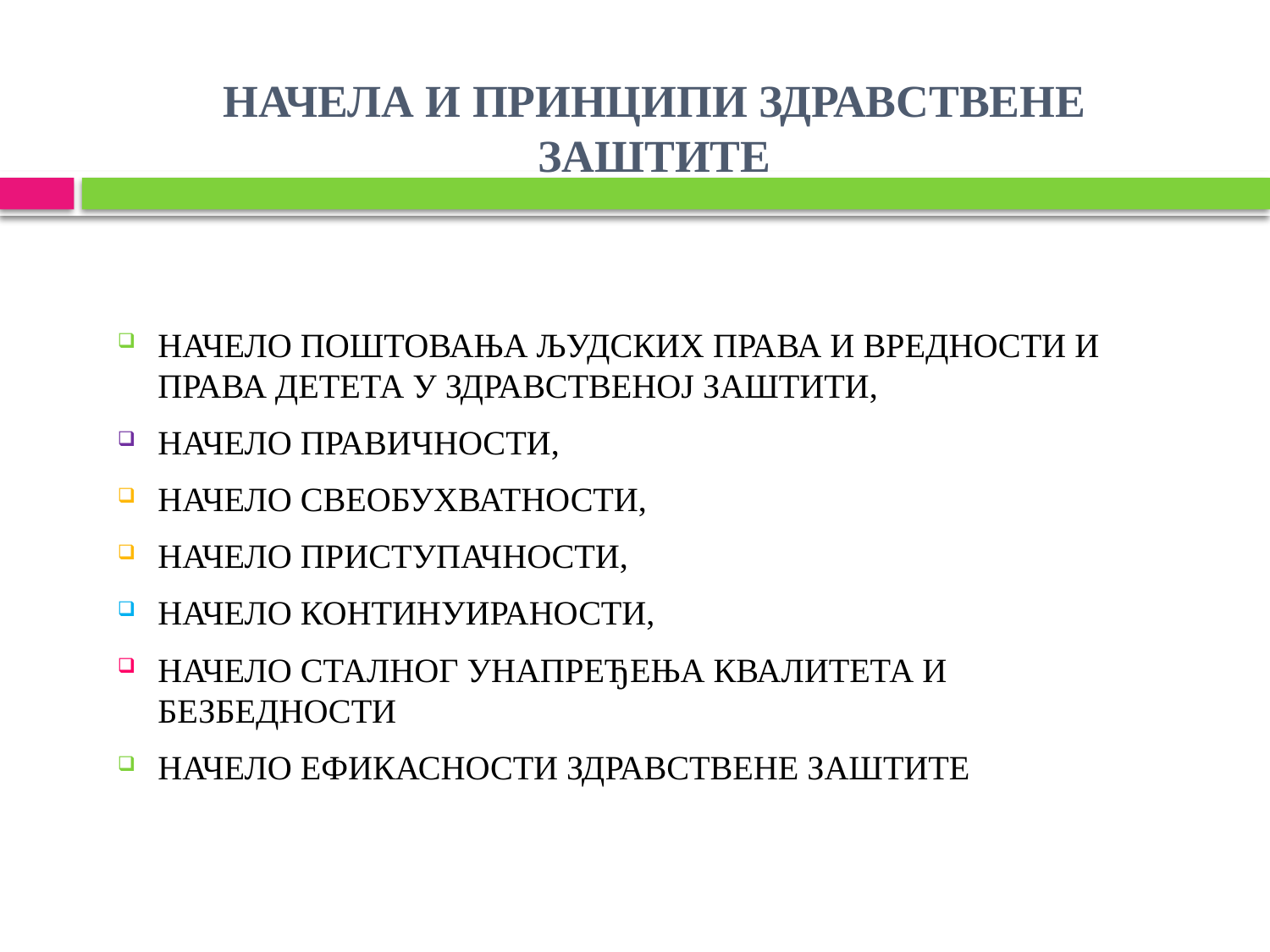

# НАЧЕЛА И ПРИНЦИПИ ЗДРАВСТВЕНЕ ЗАШТИТЕ
НАЧЕЛО ПОШТОВАЊА ЉУДСКИХ ПРАВА И ВРЕДНОСТИ И ПРАВА ДЕТЕТА У ЗДРАВСТВЕНОЈ ЗАШТИТИ,
НАЧЕЛО ПРАВИЧНОСТИ,
НАЧЕЛО СВЕОБУХВАТНОСТИ,
НАЧЕЛО ПРИСТУПАЧНОСТИ,
НАЧЕЛО КОНТИНУИРАНОСТИ,
НАЧЕЛО СТАЛНОГ УНАПРЕЂЕЊА КВАЛИТЕТА И БЕЗБЕДНОСТИ
НАЧЕЛО ЕФИКАСНОСТИ ЗДРАВСТВЕНЕ ЗАШТИТЕ